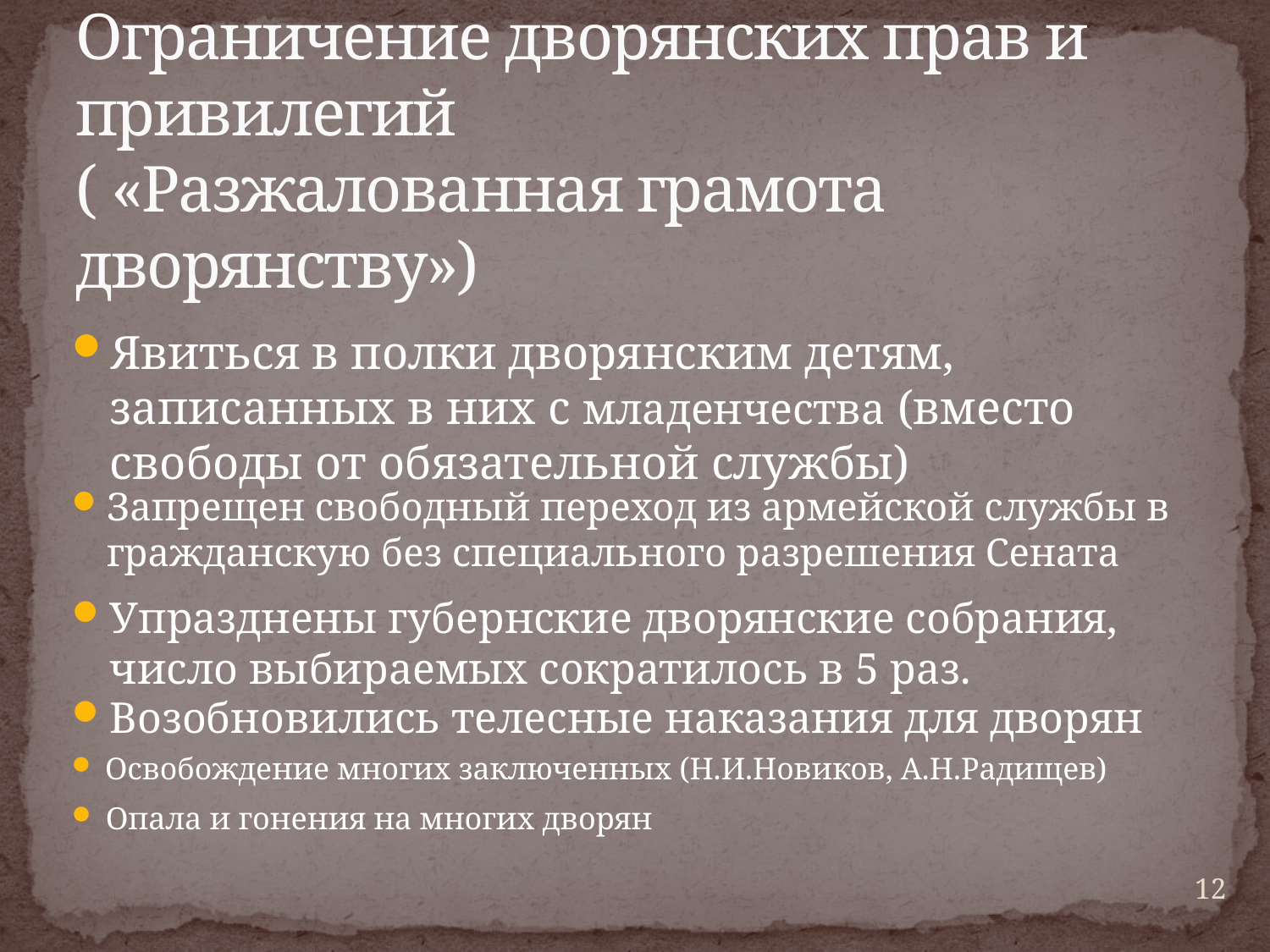

# Ограничение дворянских прав и привилегий ( «Разжалованная грамота дворянству»)
Явиться в полки дворянским детям, записанных в них с младенчества (вместо свободы от обязательной службы)

Запрещен свободный переход из армейской службы в гражданскую без специального разрешения Сената

Упразднены губернские дворянские собрания, число выбираемых сократилось в 5 раз.

Возобновились телесные наказания для дворян

Освобождение многих заключенных (Н.И.Новиков, А.Н.Радищев)

Опала и гонения на многих дворян

12